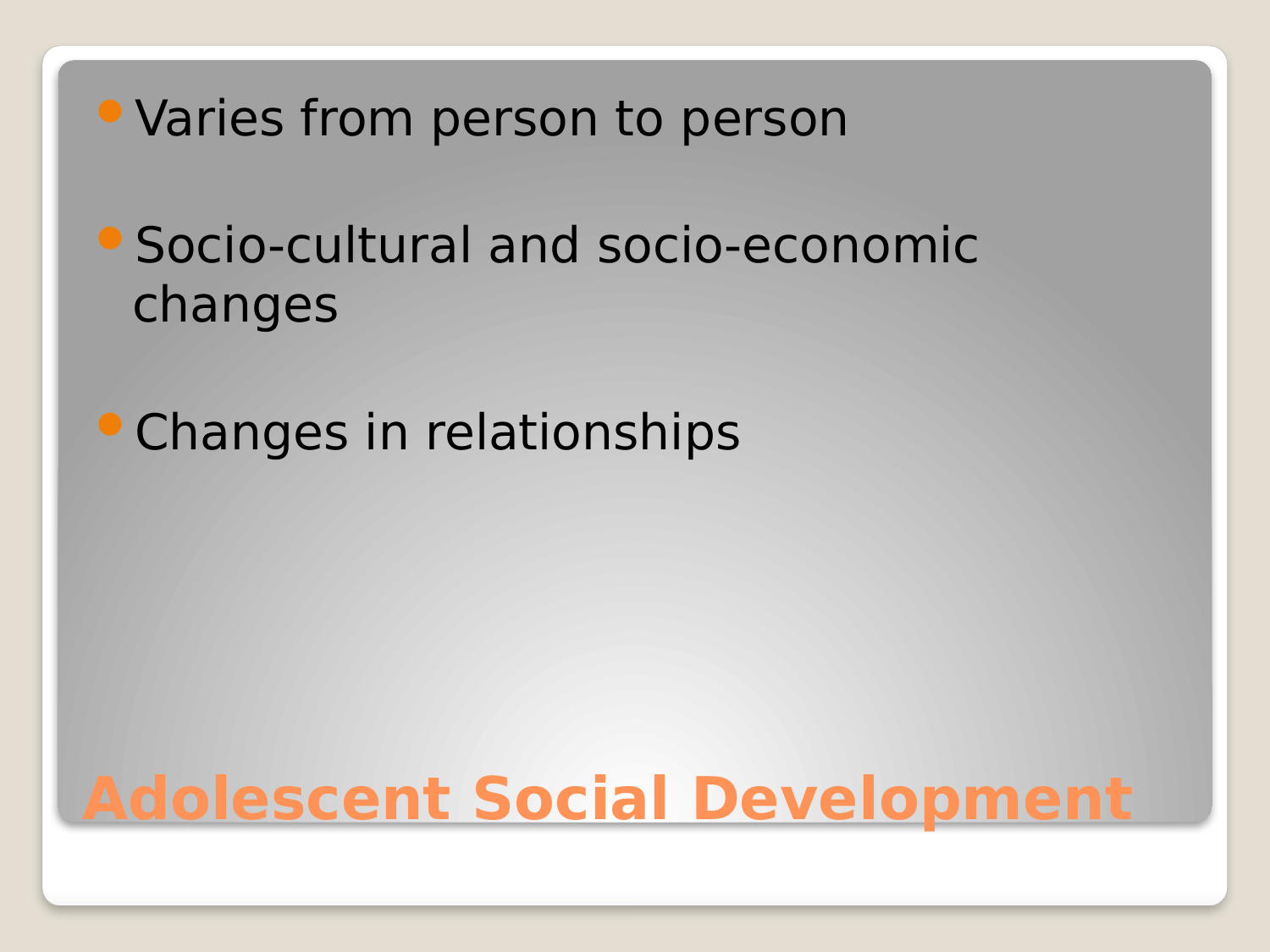

Varies from person to person

Socio-cultural and socio-economic changes

Changes in relationships
# Adolescent Social Development